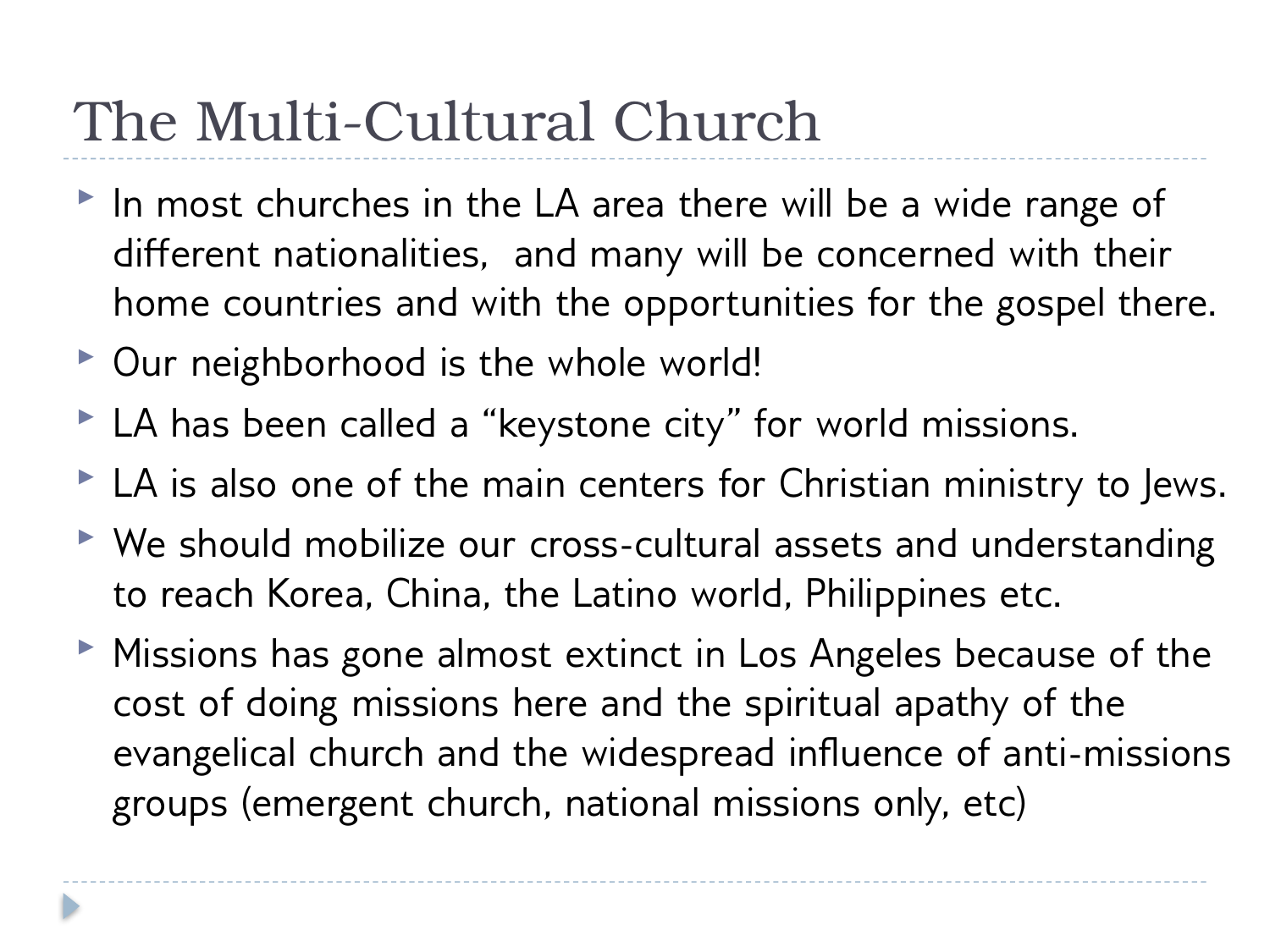

# The Multi-Cultural Church
In most churches in the LA area there will be a wide range of different nationalities,  and many will be concerned with their home countries and with the opportunities for the gospel there.
Our neighborhood is the whole world!
LA has been called a “keystone city” for world missions.
LA is also one of the main centers for Christian ministry to Jews.
We should mobilize our cross-cultural assets and understanding to reach Korea, China, the Latino world, Philippines etc.
Missions has gone almost extinct in Los Angeles because of the cost of doing missions here and the spiritual apathy of the evangelical church and the widespread influence of anti-missions groups (emergent church, national missions only, etc)